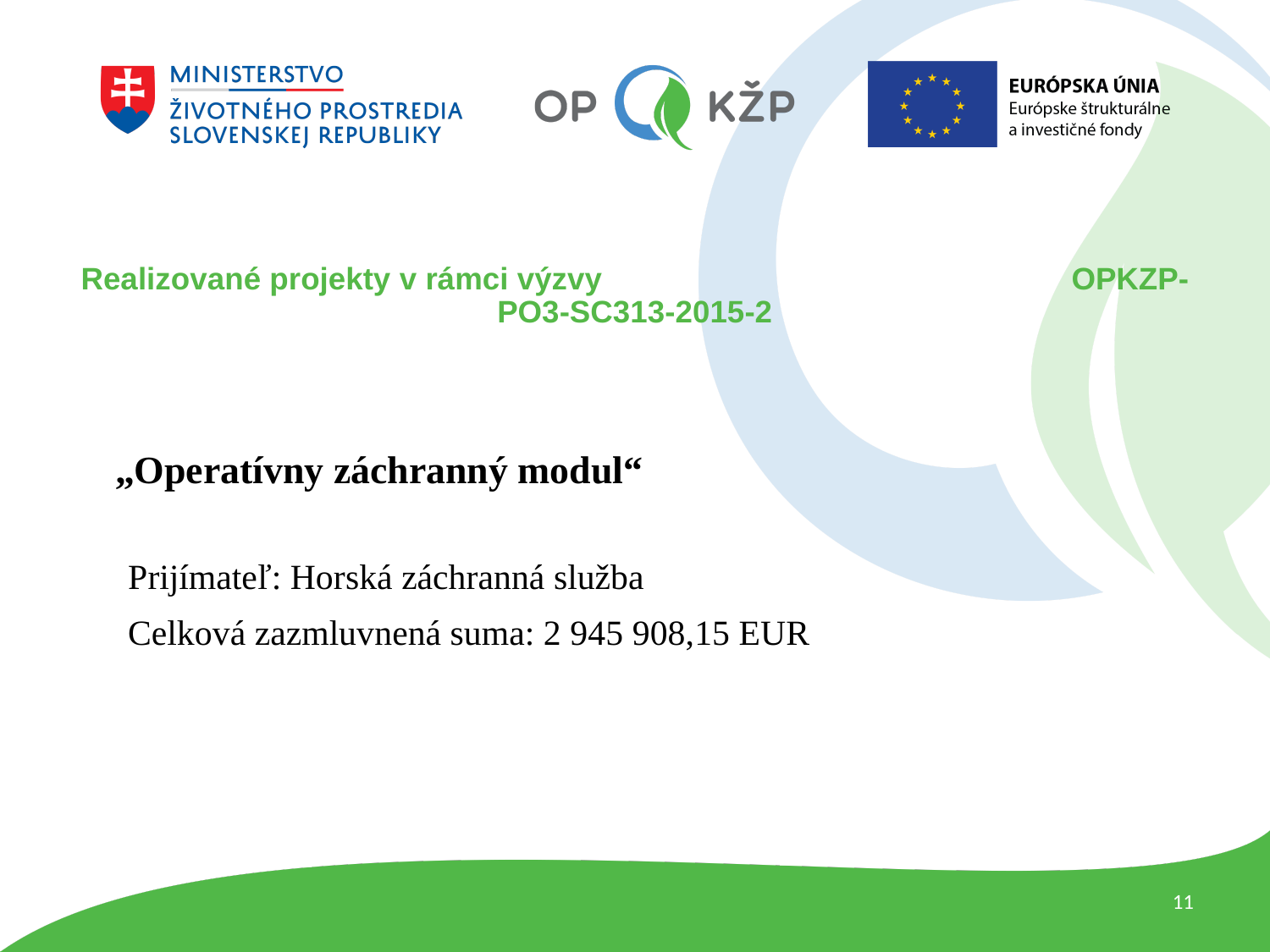

# Realizované projekty v rámci výzvy                                                      OPKZP-PO3-SC313-2015-2

    „Operatívny záchranný modul“

Prijímateľ: Horská záchranná služba
Celková zazmluvnená suma: 2 945 908,15 EUR

11